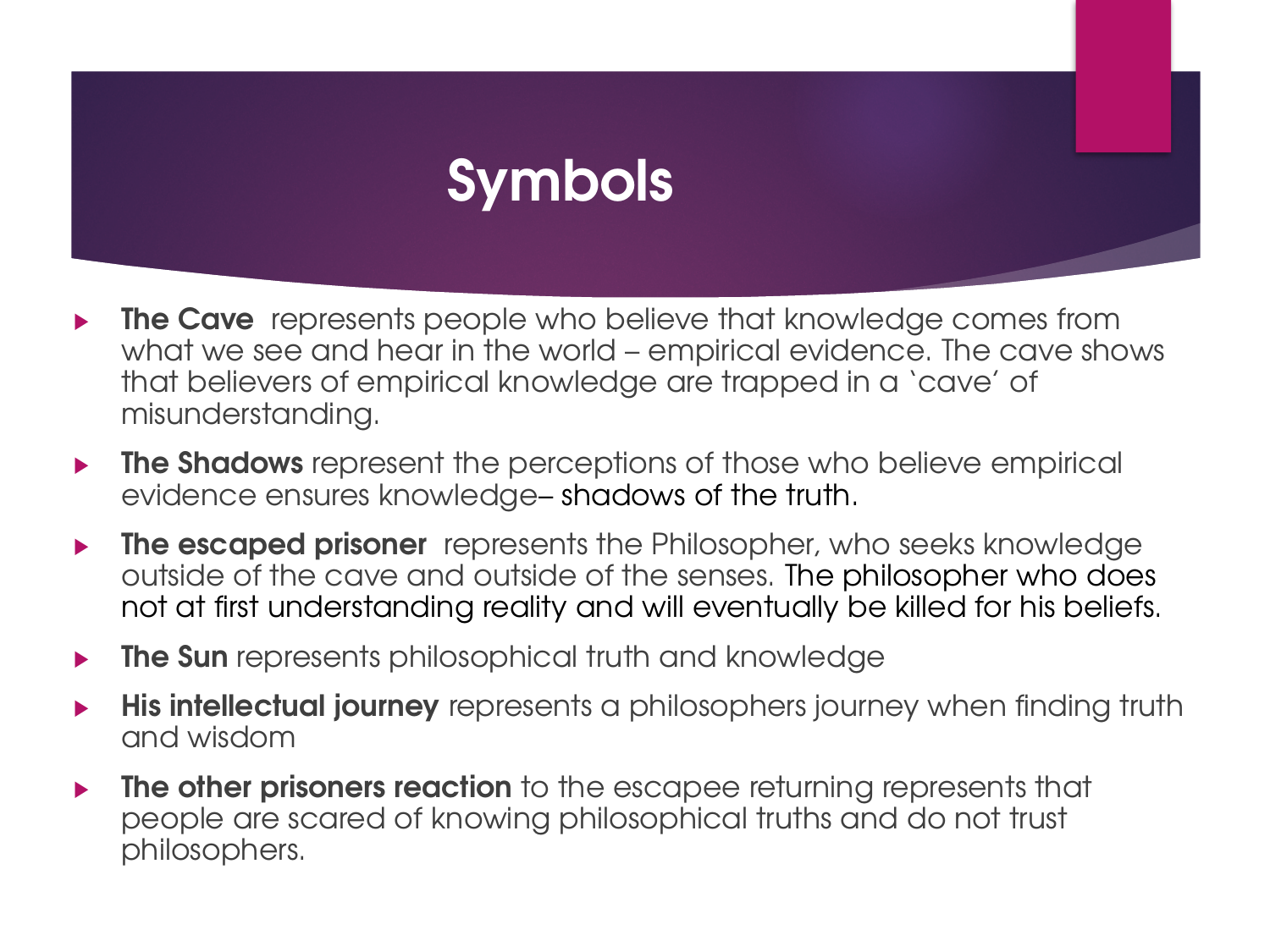

# Symbols
The Cave  represents people who believe that knowledge comes from what we see and hear in the world – empirical evidence. The cave shows that believers of empirical knowledge are trapped in a ‘cave’ of misunderstanding.
The Shadows represent the perceptions of those who believe empirical evidence ensures knowledge– shadows of the truth.
The escaped prisoner  represents the Philosopher, who seeks knowledge outside of the cave and outside of the senses. The philosopher who does not at first understanding reality and will eventually be killed for his beliefs.
The Sun represents philosophical truth and knowledge
His intellectual journey represents a philosophers journey when finding truth and wisdom
The other prisoners reaction to the escapee returning represents that people are scared of knowing philosophical truths and do not trust philosophers.